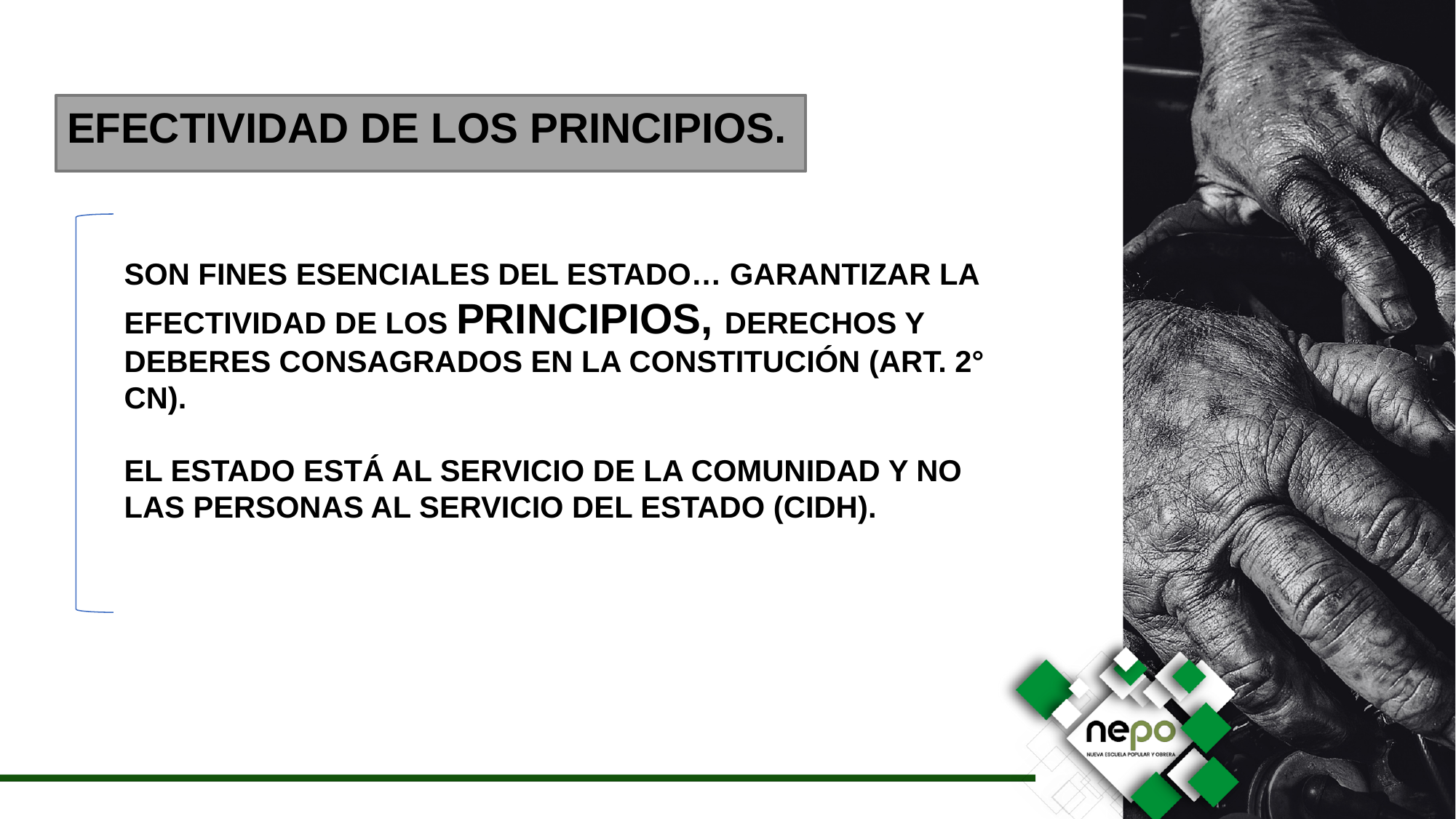

EFECTIVIDAD DE LOS PRINCIPIOS.

SON FINES ESENCIALES DEL ESTADO… GARANTIZAR LA EFECTIVIDAD DE LOS PRINCIPIOS, DERECHOS Y DEBERES CONSAGRADOS EN LA CONSTITUCIÓN (ART. 2° CN).

EL ESTADO ESTÁ AL SERVICIO DE LA COMUNIDAD Y NO LAS PERSONAS AL SERVICIO DEL ESTADO (CIDH).